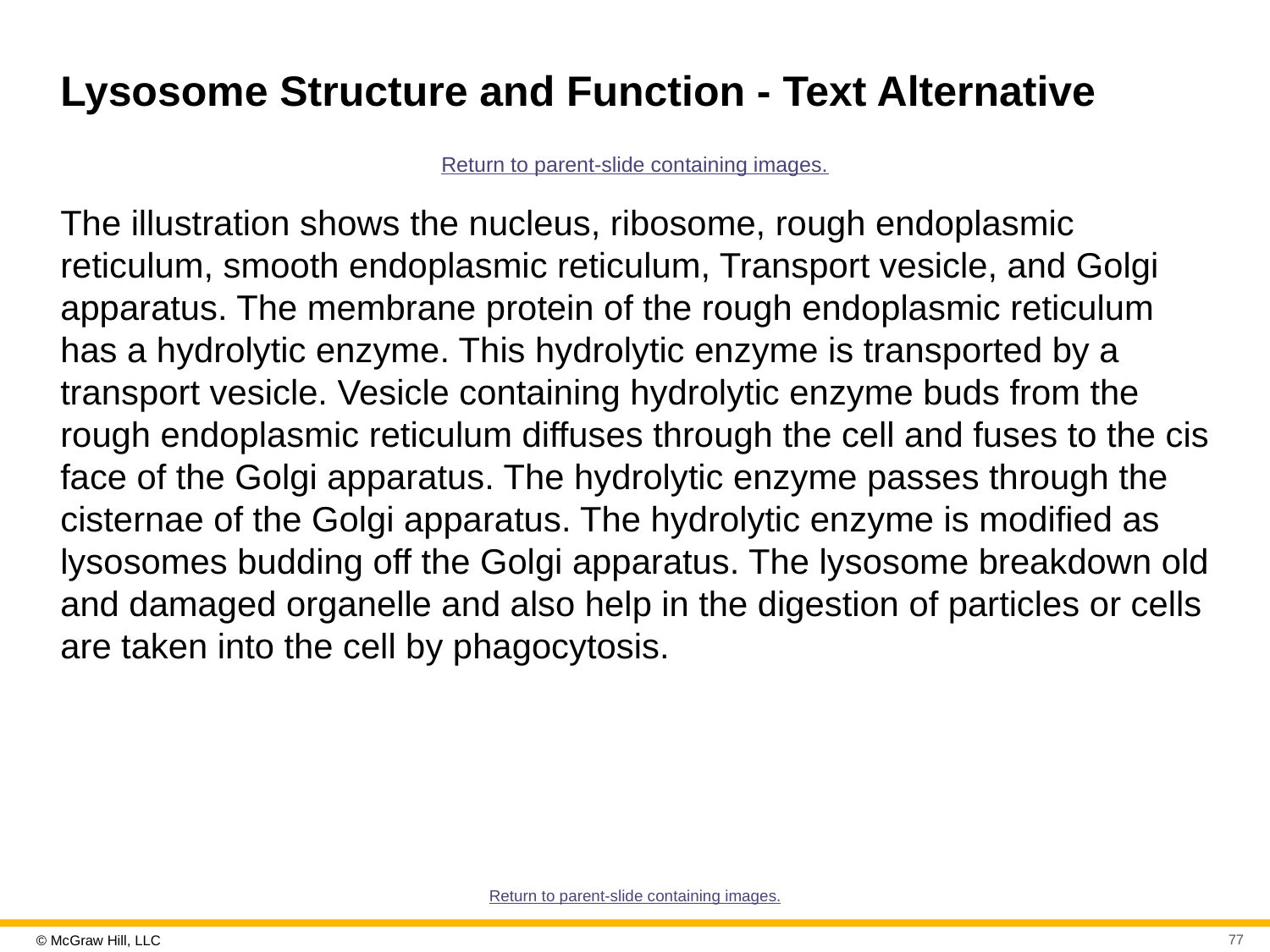

# Lysosome Structure and Function - Text Alternative
Return to parent-slide containing images.
The illustration shows the nucleus, ribosome, rough endoplasmic reticulum, smooth endoplasmic reticulum, Transport vesicle, and Golgi apparatus. The membrane protein of the rough endoplasmic reticulum has a hydrolytic enzyme. This hydrolytic enzyme is transported by a transport vesicle. Vesicle containing hydrolytic enzyme buds from the rough endoplasmic reticulum diffuses through the cell and fuses to the cis face of the Golgi apparatus. The hydrolytic enzyme passes through the cisternae of the Golgi apparatus. The hydrolytic enzyme is modified as lysosomes budding off the Golgi apparatus. The lysosome breakdown old and damaged organelle and also help in the digestion of particles or cells are taken into the cell by phagocytosis.
Return to parent-slide containing images.
77